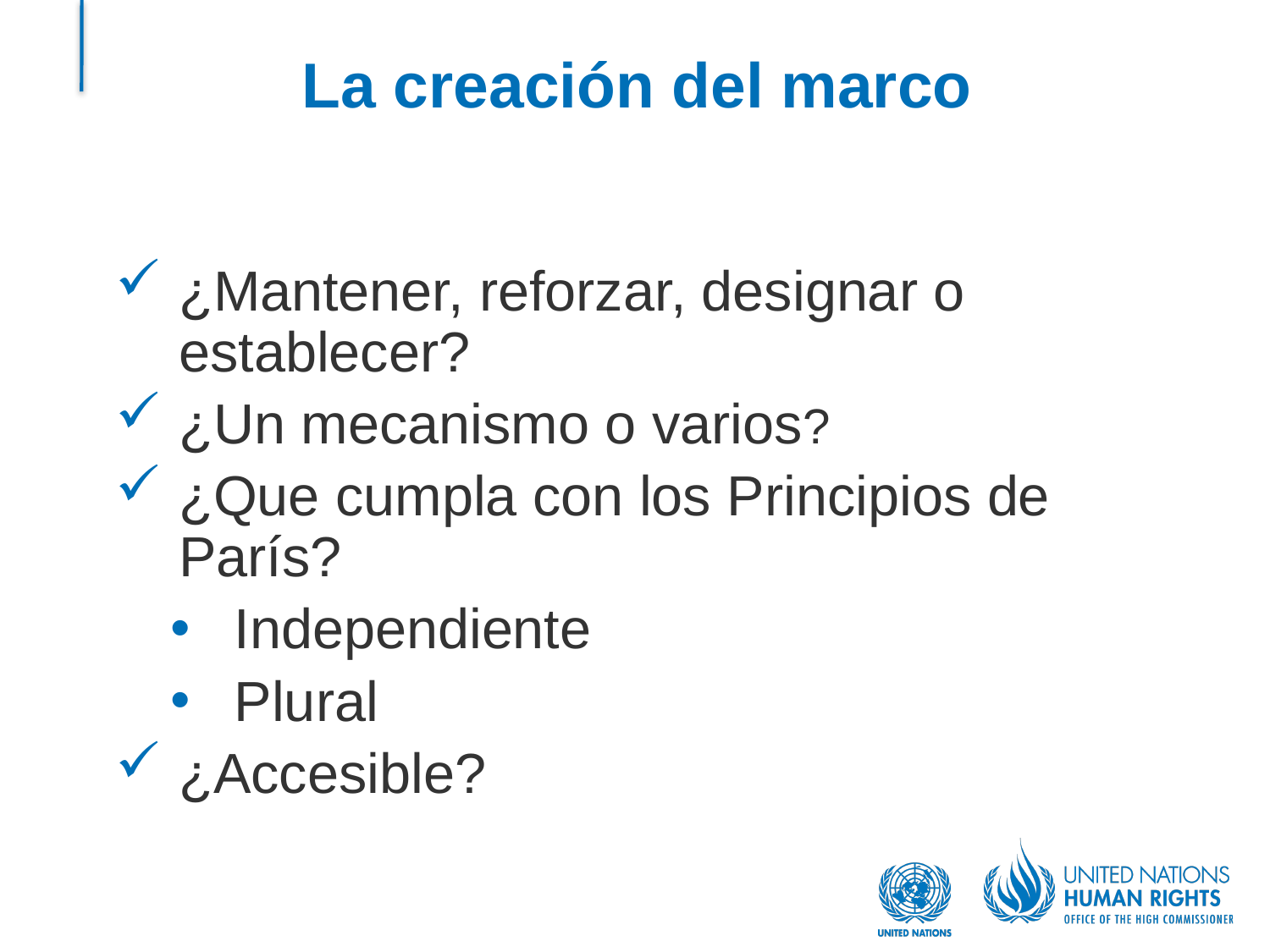

# La creación del marco

¿Mantener, reforzar, designar o establecer?
¿Un mecanismo o varios?
¿Que cumpla con los Principios de París?
Independiente
Plural
¿Accesible?